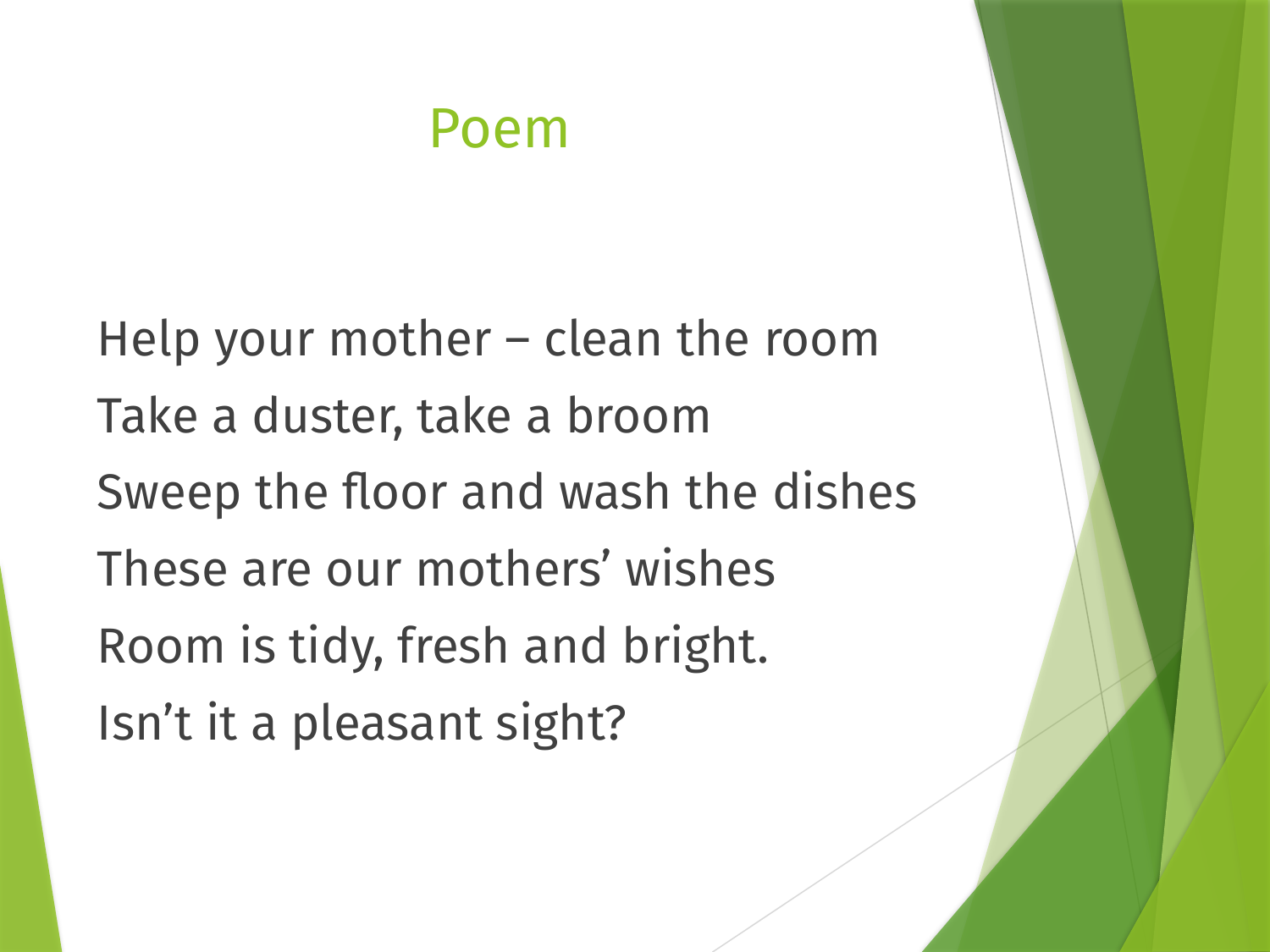

# Poem
Help your mother – clean the room
Take a duster, take a broom
Sweep the floor and wash the dishes
These are our mothers’ wishes
Room is tidy, fresh and bright.
Isn’t it a pleasant sight?